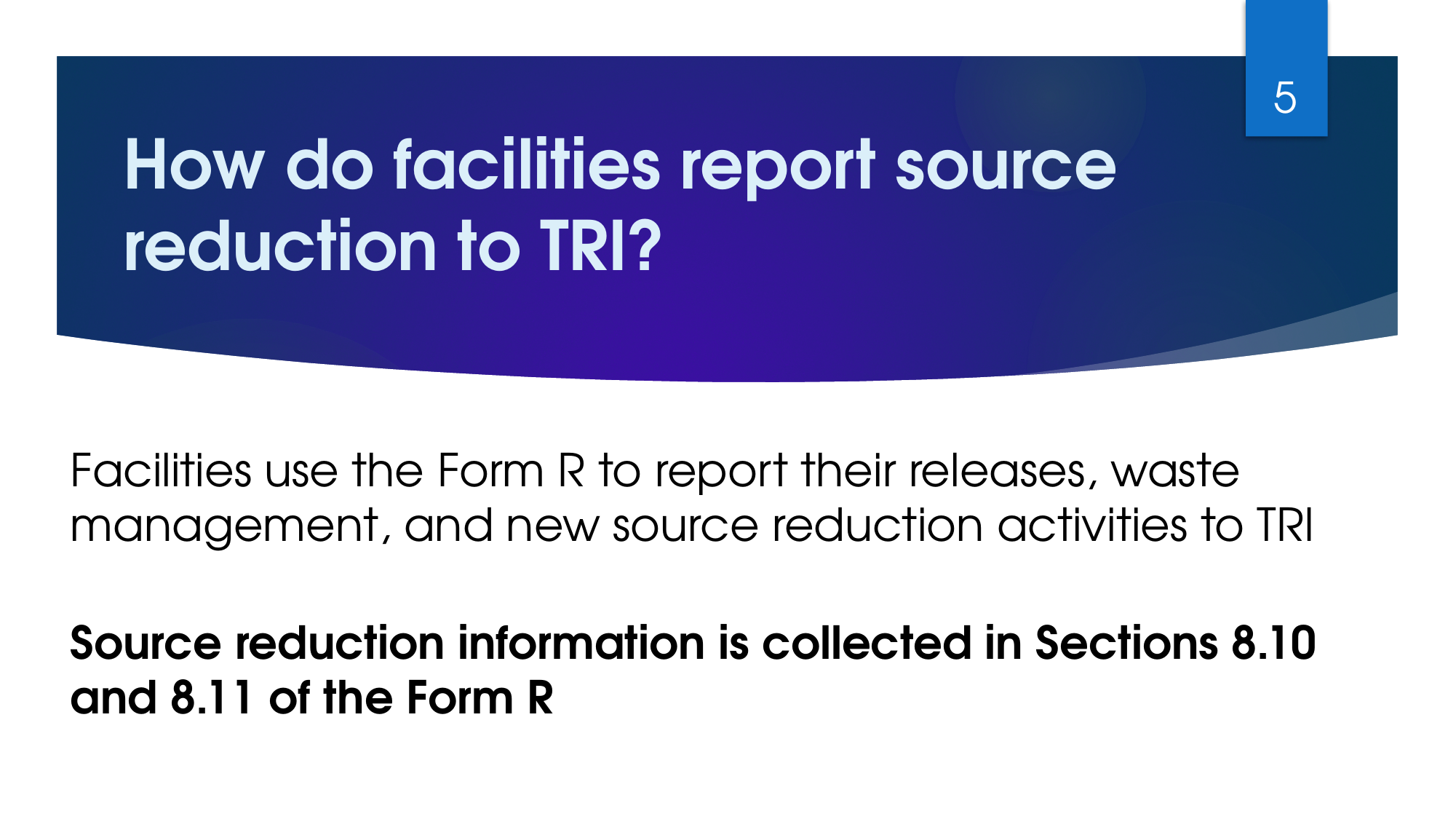

5
# How do facilities report source reduction to TRI?
Facilities use the Form R to report their releases, waste management, and new source reduction activities to TRI

Source reduction information is collected in Sections 8.10 and 8.11 of the Form R